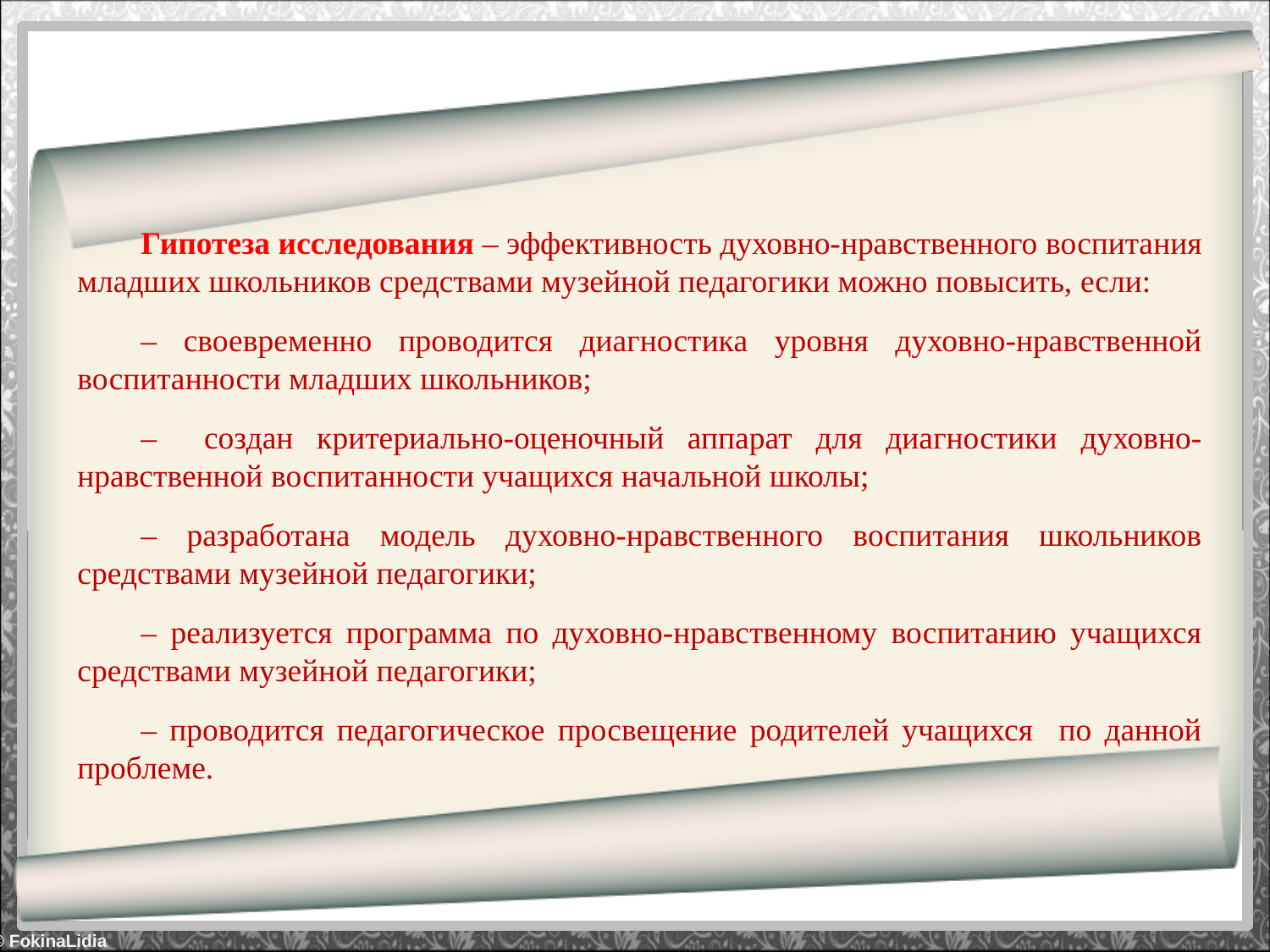

Гипотеза исследования – эффективность духовно-нравственного воспитания младших школьников средствами музейной педагогики можно повысить, если:
– своевременно проводится диагностика уровня духовно-нравственной воспитанности младших школьников;
–  создан критериально-оценочный аппарат для диагностики духовно-нравственной воспитанности учащихся начальной школы;
– разработана модель духовно-нравственного воспитания школьников средствами музейной педагогики;
– реализуется программа по духовно-нравственному воспитанию учащихся средствами музейной педагогики;
– проводится педагогическое просвещение родителей учащихся  по данной проблеме.